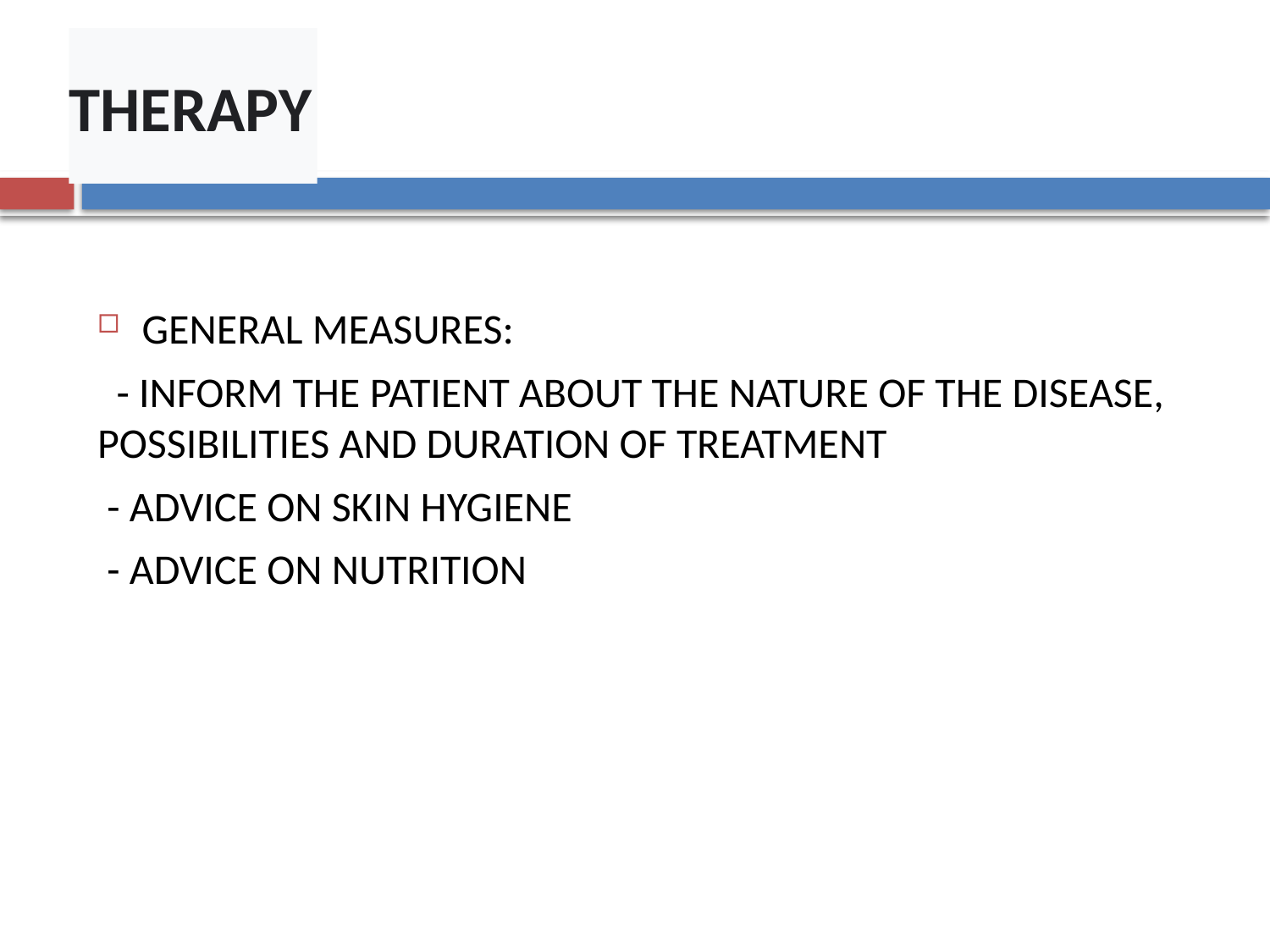

# THERAPY

GENERAL MEASURES:
  - INFORM THE PATIENT ABOUT THE NATURE OF THE DISEASE, POSSIBILITIES AND DURATION OF TREATMENT
 - ADVICE ON SKIN HYGIENE
 - ADVICE ON NUTRITION